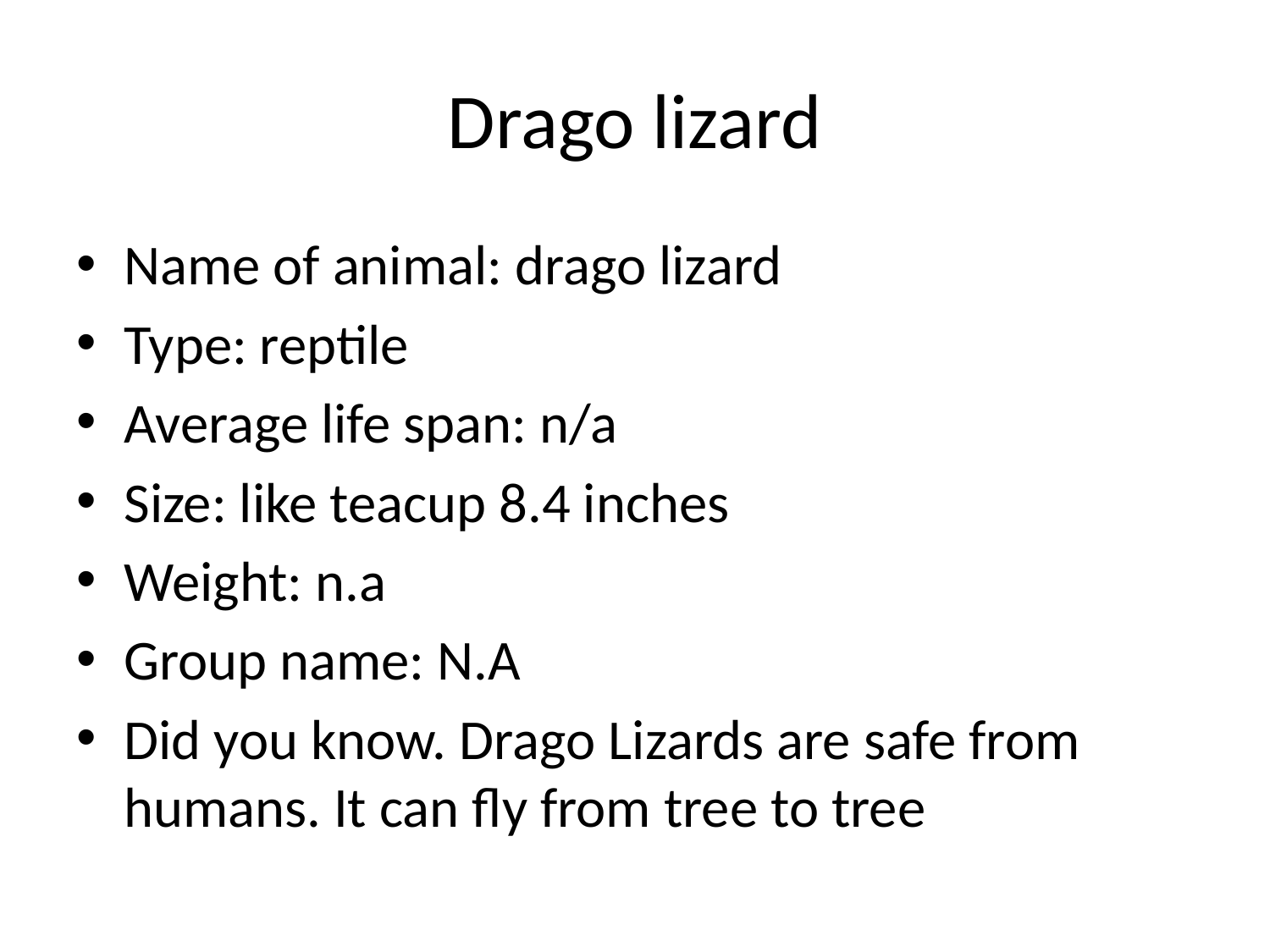

# Drago lizard
Name of animal: drago lizard
Type: reptile
Average life span: n/a
Size: like teacup 8.4 inches
Weight: n.a
Group name: N.A
Did you know. Drago Lizards are safe from humans. It can fly from tree to tree